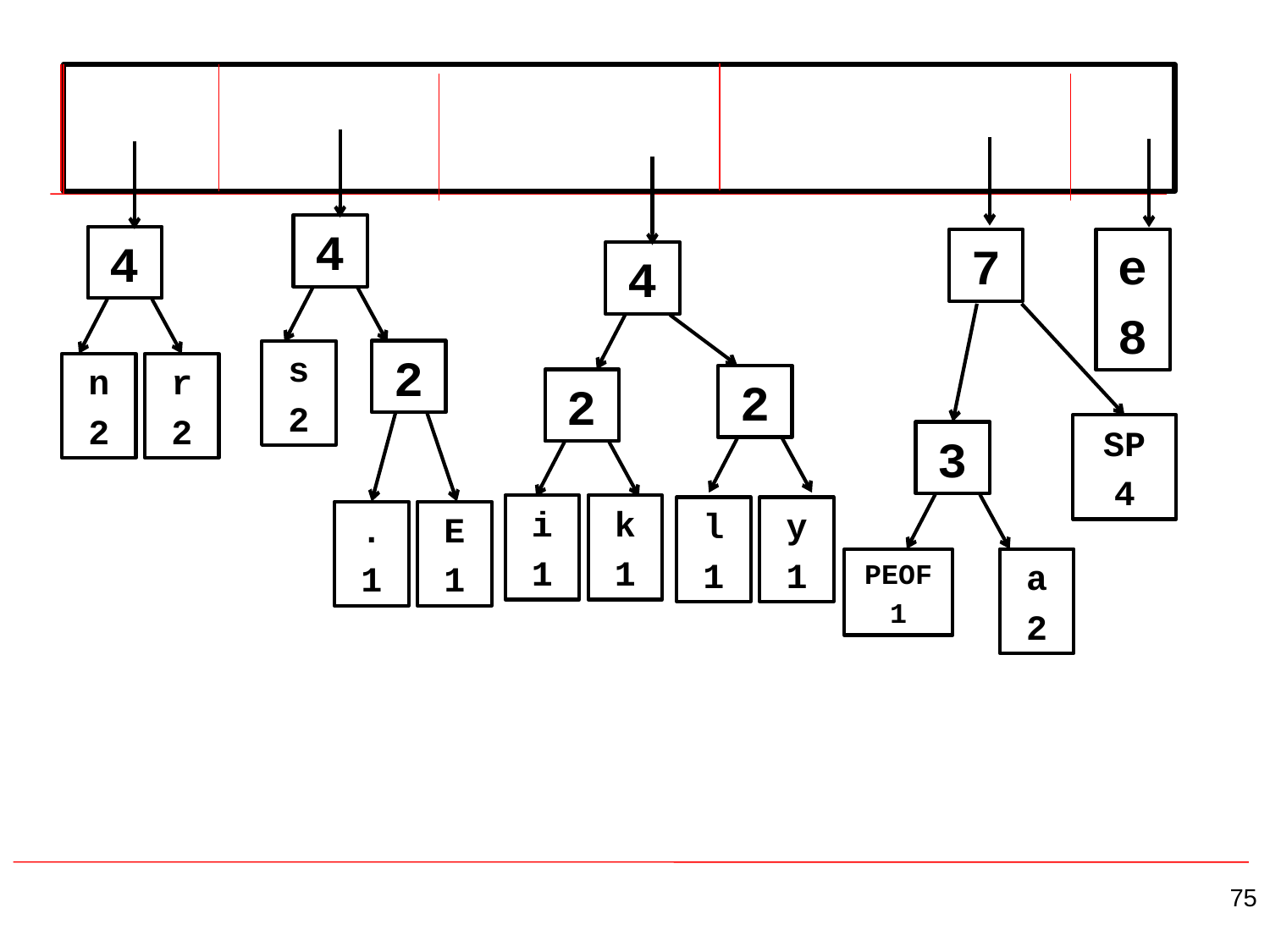

4
4
e
8
7
4
2
s
2
n
2
r
2
2
2
SP
4
3
i
1
k
1
l
1
y
1
.
1
E
1
a
2
PEOF
1
75